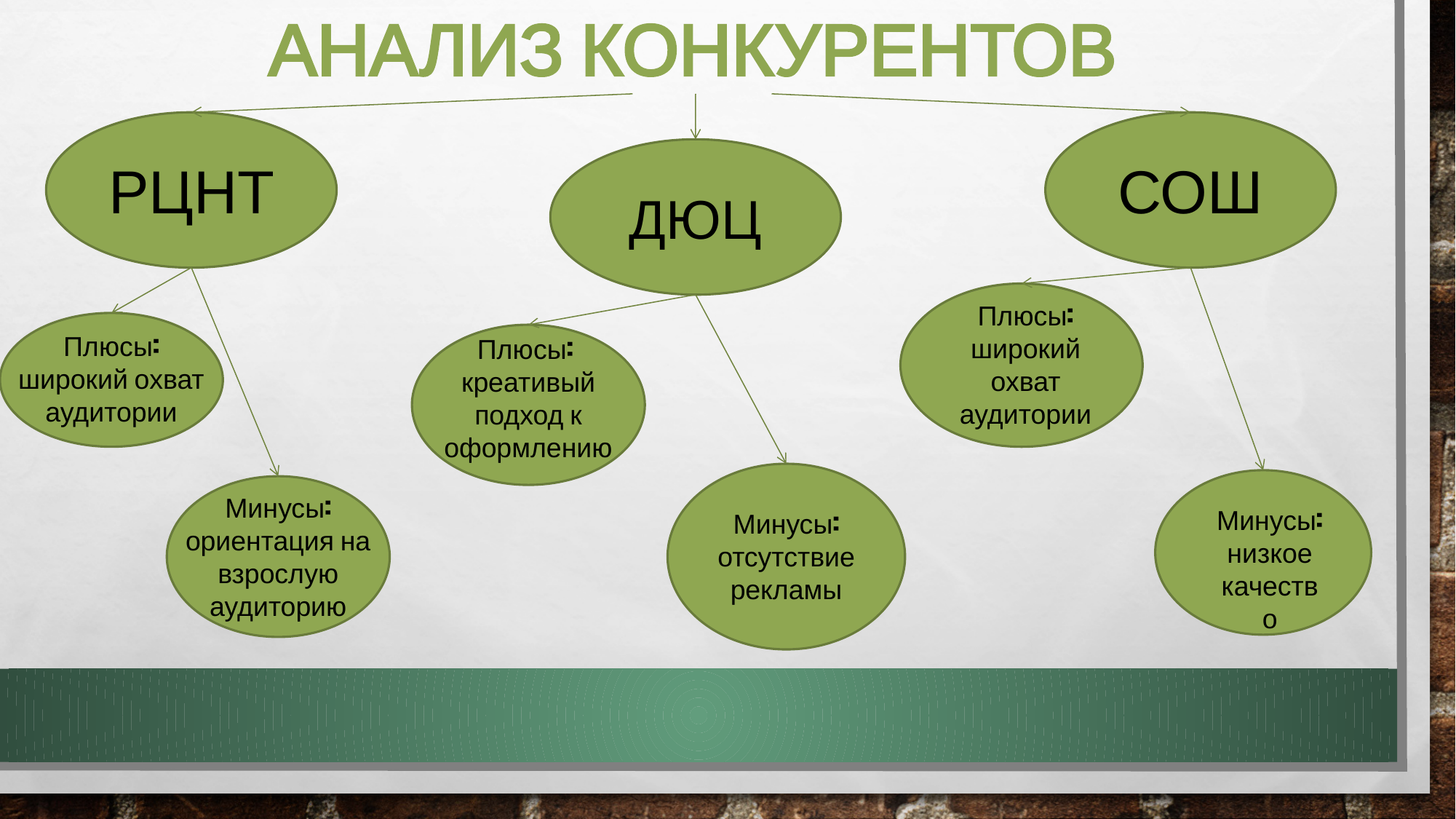

# Анализ конкурентов

РЦНТ
СОШ
ДЮЦ

Плюсы: широкий охват аудитории

Плюсы: широкий охват аудитории

Плюсы:  креативый подход к оформлению

Минусы: ориентация на взрослую аудиторию
Минусы: низкое качество
Минусы: отсутствие рекламы